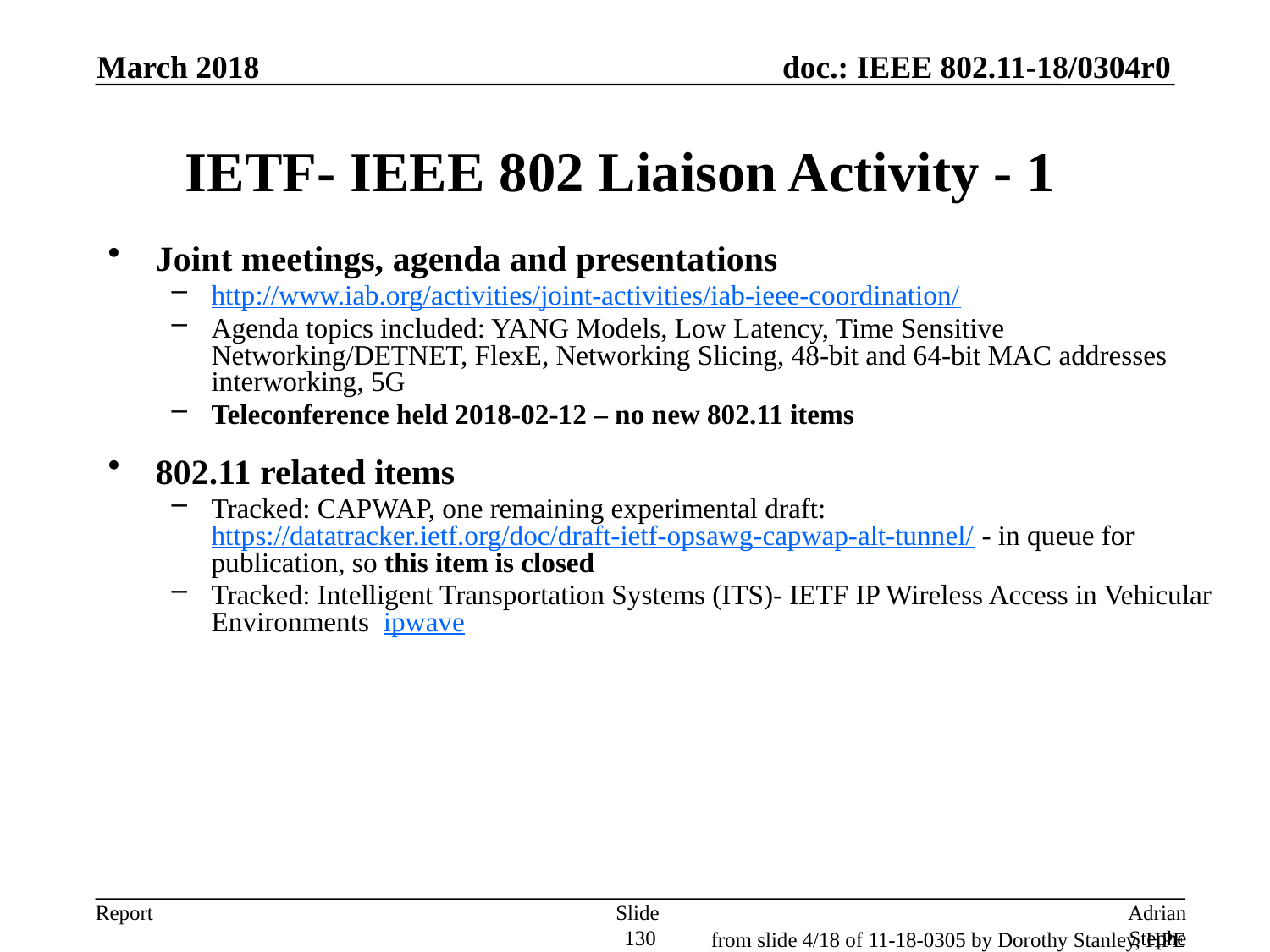

March 2018
# IETF- IEEE 802 Liaison Activity - 1

Joint meetings, agenda and presentations
http://www.iab.org/activities/joint-activities/iab-ieee-coordination/
Agenda topics included: YANG Models, Low Latency, Time Sensitive Networking/DETNET, FlexE, Networking Slicing, 48-bit and 64-bit MAC addresses interworking, 5G
Teleconference held 2018-02-12 – no new 802.11 items
802.11 related items
Tracked: CAPWAP, one remaining experimental draft:  https://datatracker.ietf.org/doc/draft-ietf-opsawg-capwap-alt-tunnel/ - in queue for publication, so this item is closed
Tracked: Intelligent Transportation Systems (ITS)- IETF IP Wireless Access in Vehicular Environments  ipwave

Slide 130
Adrian Stephens, Intel Corporation
from slide 4/18 of 11-18-0305 by Dorothy Stanley, HPE